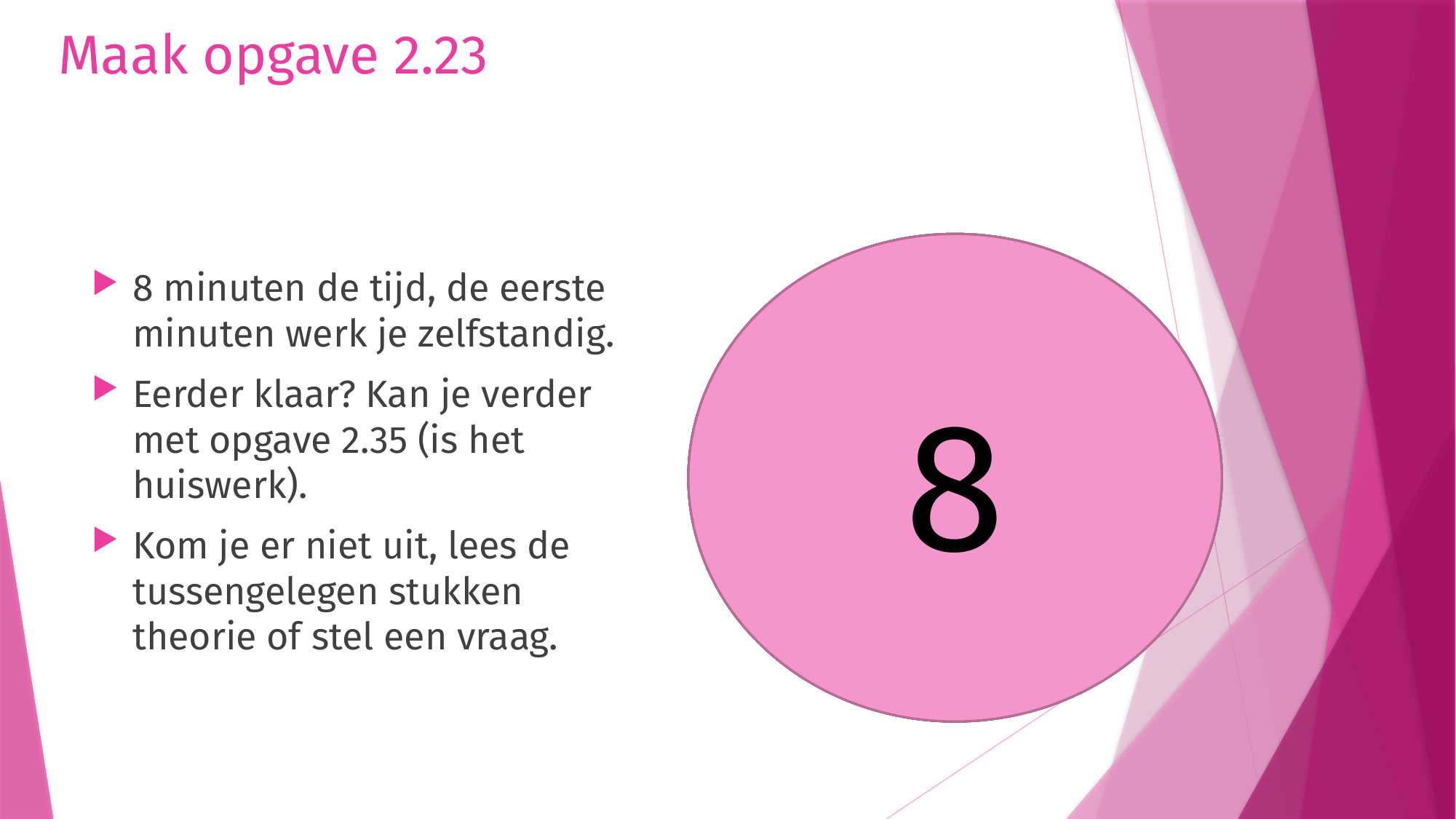

# Maak opgave 2.23
8
7
6
5
4
3
1
2
8 minuten de tijd, de eerste  minuten werk je zelfstandig.
Eerder klaar? Kan je verder met opgave 2.35 (is het huiswerk).
Kom je er niet uit, lees de tussengelegen stukken theorie of stel een vraag.